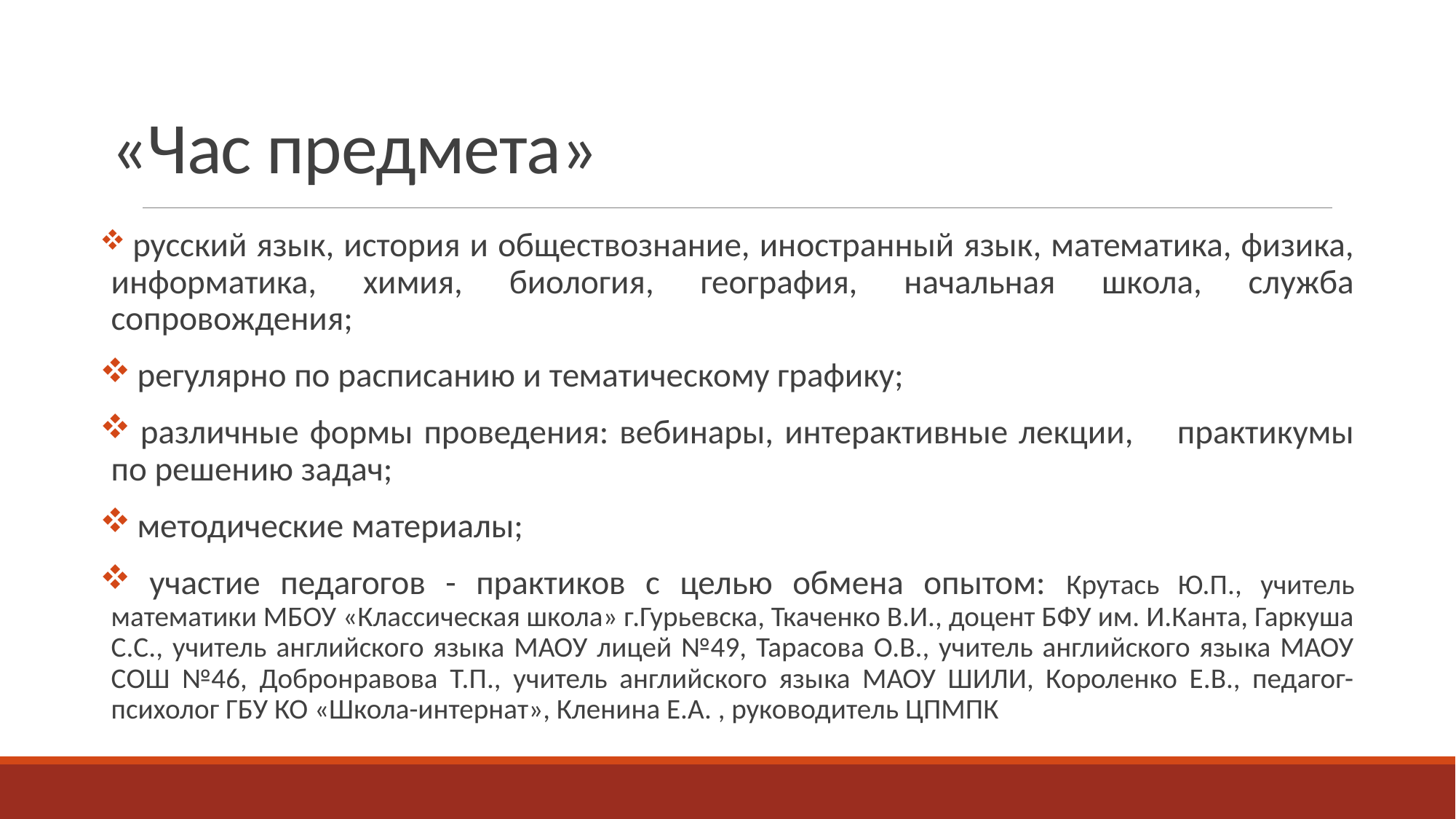

# «Час предмета»
 русский язык, история и обществознание, иностранный язык, математика, физика, информатика, химия, биология, география, начальная школа, служба сопровождения;
 регулярно по расписанию и тематическому графику;
 различные формы проведения: вебинары, интерактивные лекции,    практикумы по решению задач;
 методические материалы;
 участие педагогов - практиков с целью обмена опытом: Крутась Ю.П., учитель математики МБОУ «Классическая школа» г.Гурьевска, Ткаченко В.И., доцент БФУ им. И.Канта, Гаркуша С.С., учитель английского языка МАОУ лицей №49, Тарасова О.В., учитель английского языка МАОУ СОШ №46, Добронравова Т.П., учитель английского языка МАОУ ШИЛИ, Короленко Е.В., педагог-психолог ГБУ КО «Школа-интернат», Кленина Е.А. , руководитель ЦПМПК